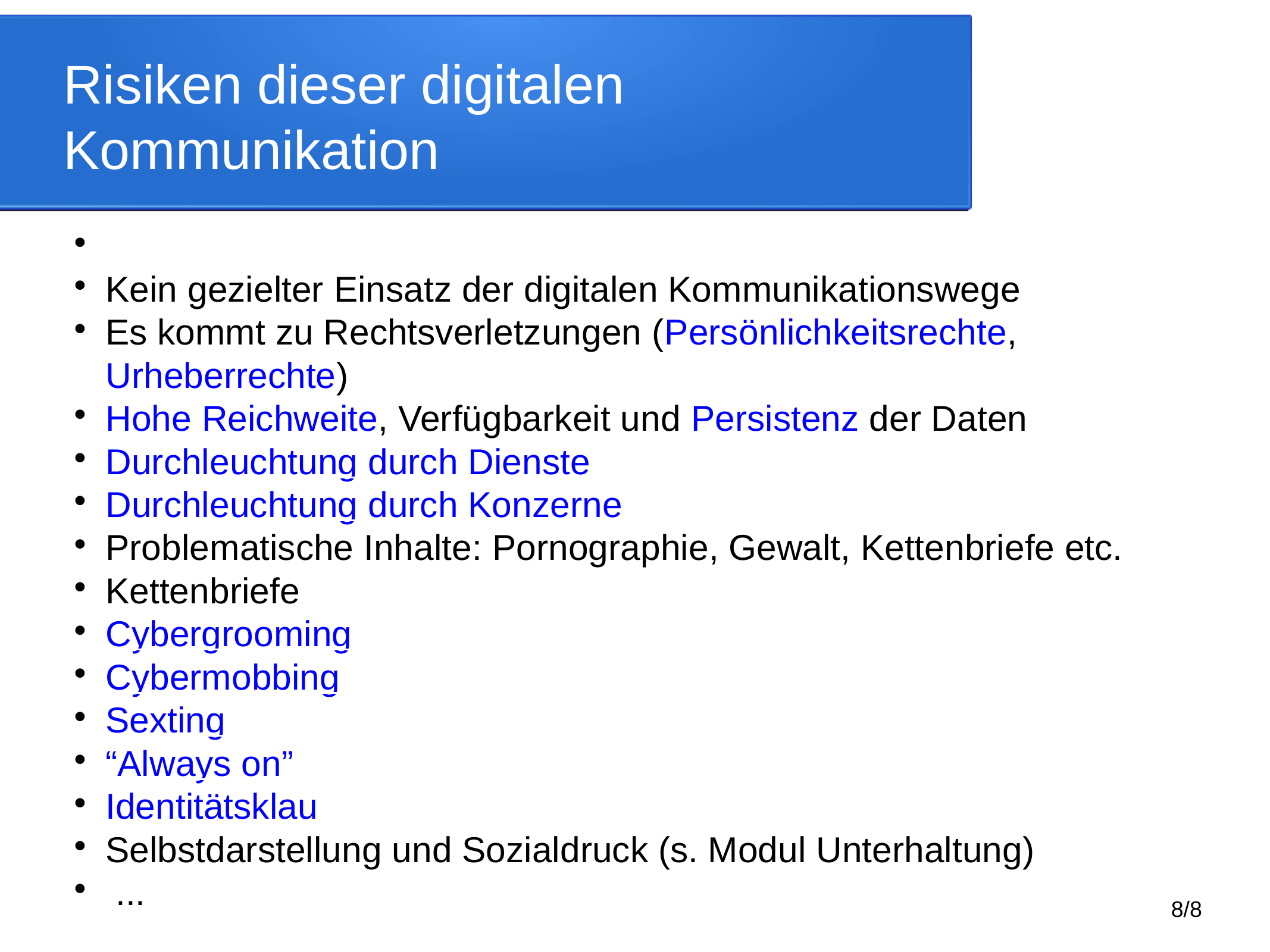

Risiken dieser digitalen Kommunikation

Kein gezielter Einsatz der digitalen Kommunikationswege
Es kommt zu Rechtsverletzungen (Persönlichkeitsrechte, Urheberrechte)
Hohe Reichweite, Verfügbarkeit und Persistenz der Daten
Durchleuchtung durch Dienste
Durchleuchtung durch Konzerne
Problematische Inhalte: Pornographie, Gewalt, Kettenbriefe etc.
Kettenbriefe
Cybergrooming
Cybermobbing
Sexting
“Always on”
Identitätsklau
Selbstdarstellung und Sozialdruck (s. Modul Unterhaltung)
 ...
8/8